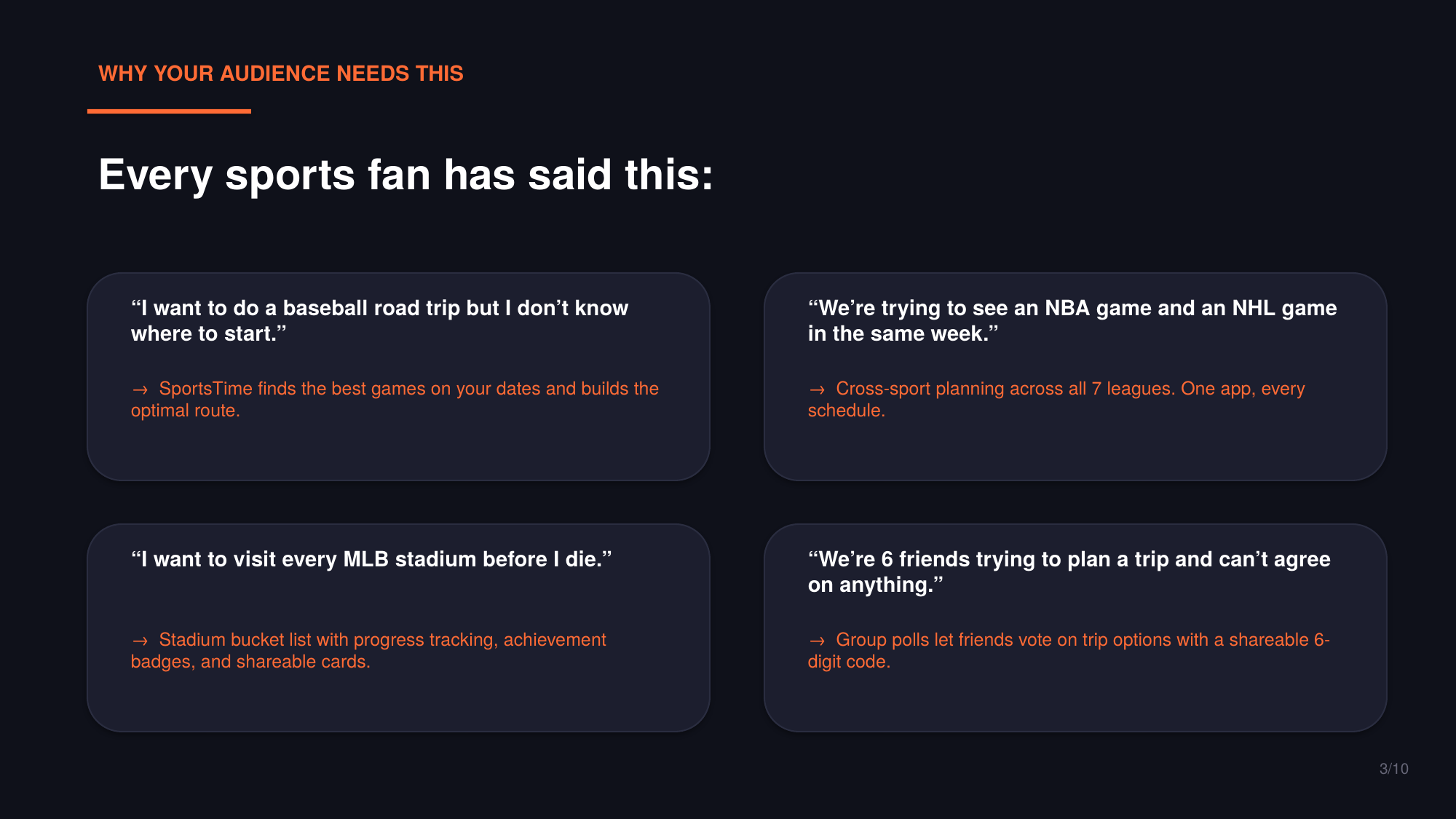

WHY YOUR AUDIENCE NEEDS THIS

Every sports fan has said this:

“I want to do a baseball road trip but I don’t know where to start.”
“We’re trying to see an NBA game and an NHL game in the same week.”
→  SportsTime finds the best games on your dates and builds the optimal route.
→  Cross-sport planning across all 7 leagues. One app, every schedule.

“I want to visit every MLB stadium before I die.”
“We’re 6 friends trying to plan a trip and can’t agree on anything.”
→  Stadium bucket list with progress tracking, achievement badges, and shareable cards.
→  Group polls let friends vote on trip options with a shareable 6-digit code.
3/10